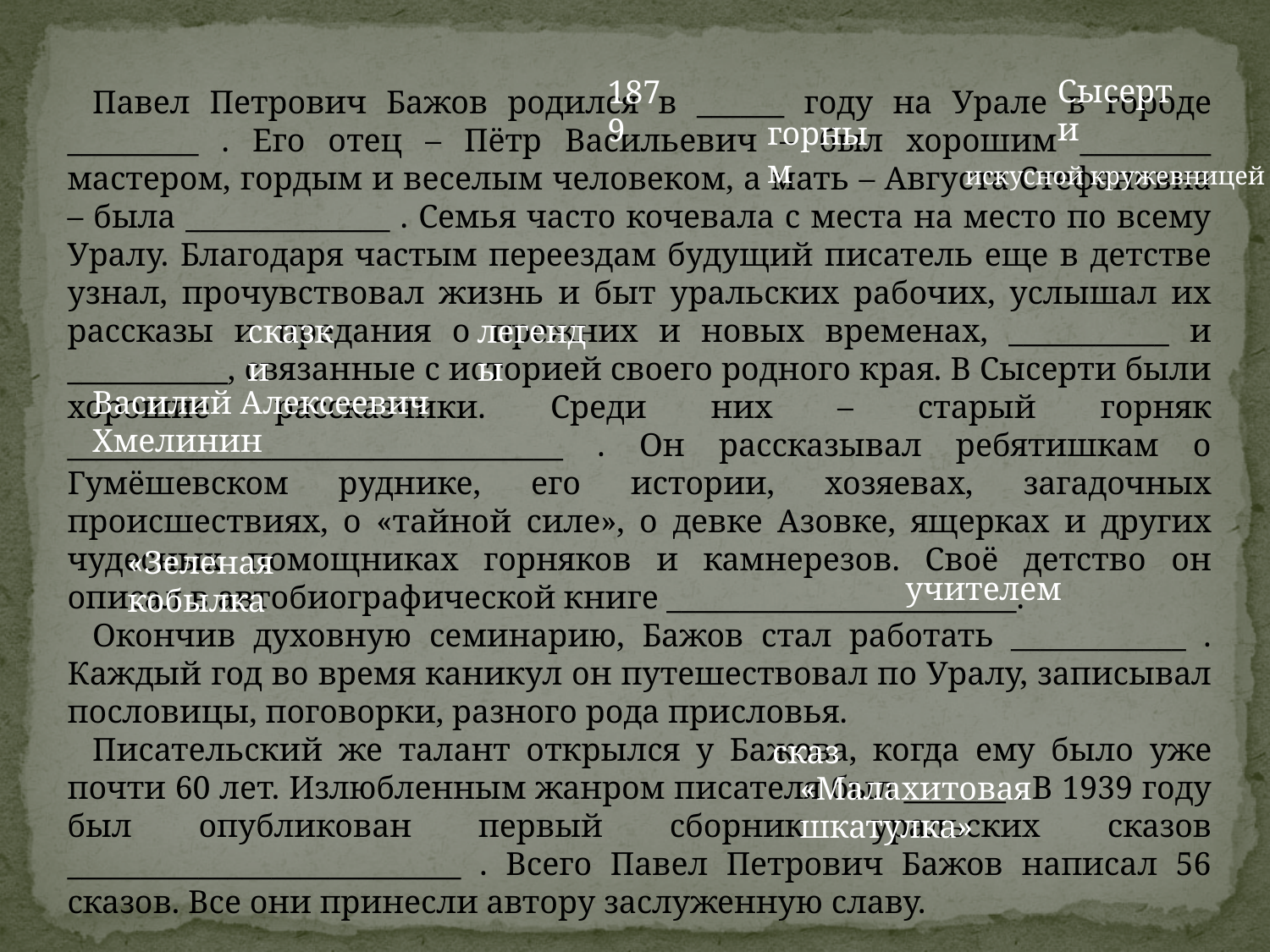

Сысерти
1879
Павел Петрович Бажов родился в ______ году на Урале в городе _________ . Его отец – Пётр Васильевич – был хорошим _________ мастером, гордым и веселым человеком, а мать – Августа Стефановна – была ______________ . Семья часто кочевала с места на место по всему Уралу. Благодаря частым переездам будущий писатель еще в детстве узнал, прочувствовал жизнь и быт уральских рабочих, услышал их рассказы и предания о прежних и новых временах, ___________ и ___________, связанные с историей своего родного края. В Сысерти были хорошие рассказчики. Среди них – старый горняк __________________________________ . Он рассказывал ребятишкам о Гумёшевском руднике, его истории, хозяевах, загадочных происшествиях, о «тайной силе», о девке Азовке, ящерках и других чудесных помощниках горняков и камнерезов. Своё детство он описал в автобиографической книге ________________________.
Окончив духовную семинарию, Бажов стал работать ____________ . Каждый год во время каникул он путешествовал по Уралу, записывал пословицы, поговорки, разного рода присловья.
Писательский же талант открылся у Бажова, когда ему было уже почти 60 лет. Излюбленным жанром писателя был _______ . В 1939 году был опубликован первый сборник уральских сказов ___________________________ . Всего Павел Петрович Бажов написал 56 сказов. Все они принесли автору заслуженную славу.

горным
искусной кружевницей
сказки
легенды
Василий Алексеевич Хмелинин
«Зеленая кобылка
учителем
сказ
«Малахитовая шкатулка»